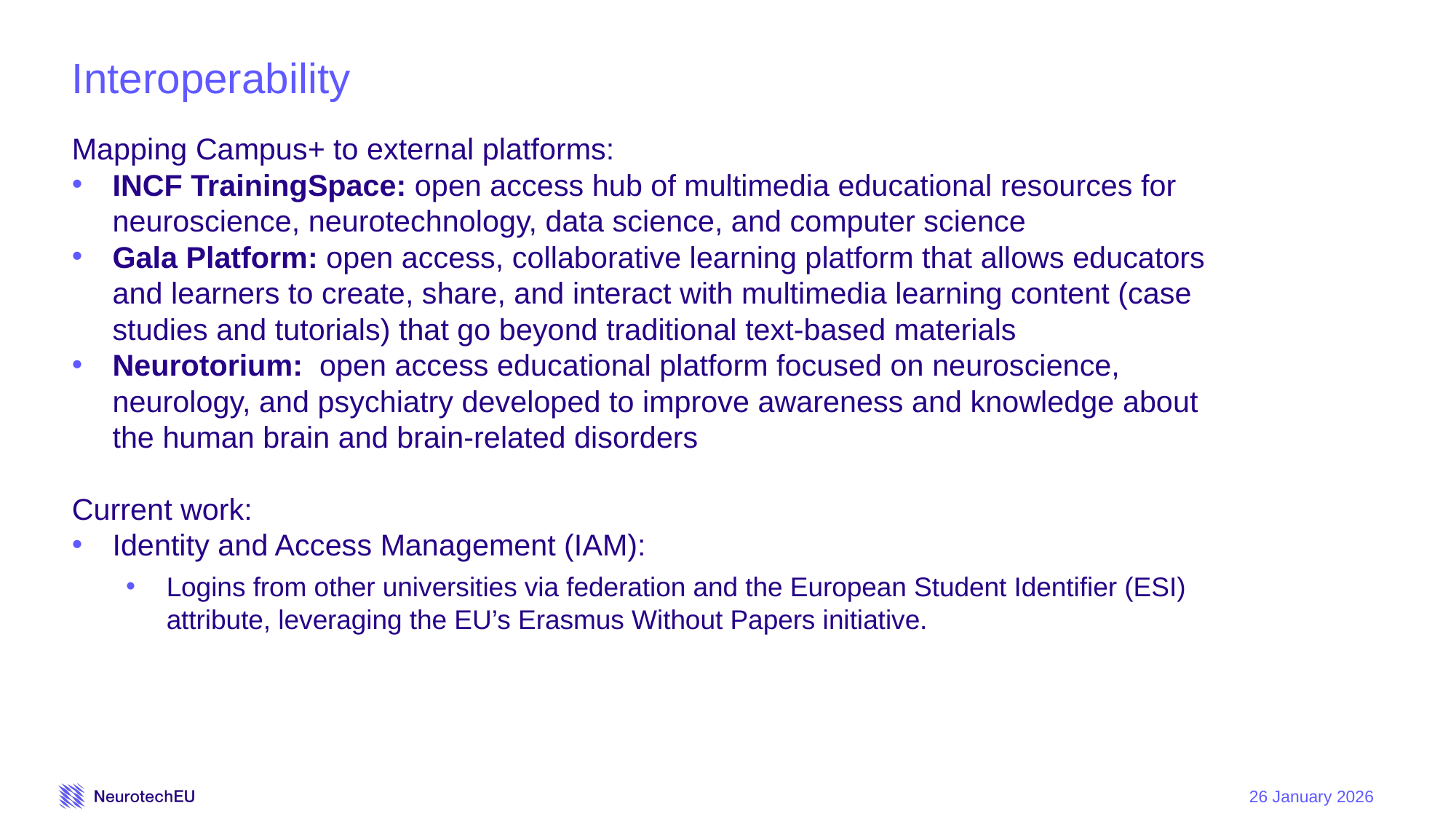

# Interoperability
Mapping Campus+ to external platforms:
INCF TrainingSpace: open access hub of multimedia educational resources for neuroscience, neurotechnology, data science, and computer science
Gala Platform: open access, collaborative learning platform that allows educators and learners to create, share, and interact with multimedia learning content (case studies and tutorials) that go beyond traditional text-based materials
Neurotorium:  open access educational platform focused on neuroscience, neurology, and psychiatry developed to improve awareness and knowledge about the human brain and brain-related disorders

Current work:
Identity and Access Management (IAM):
Logins from other universities via federation and the European Student Identifier (ESI) attribute, leveraging the EU’s Erasmus Without Papers initiative.

26 January 2026